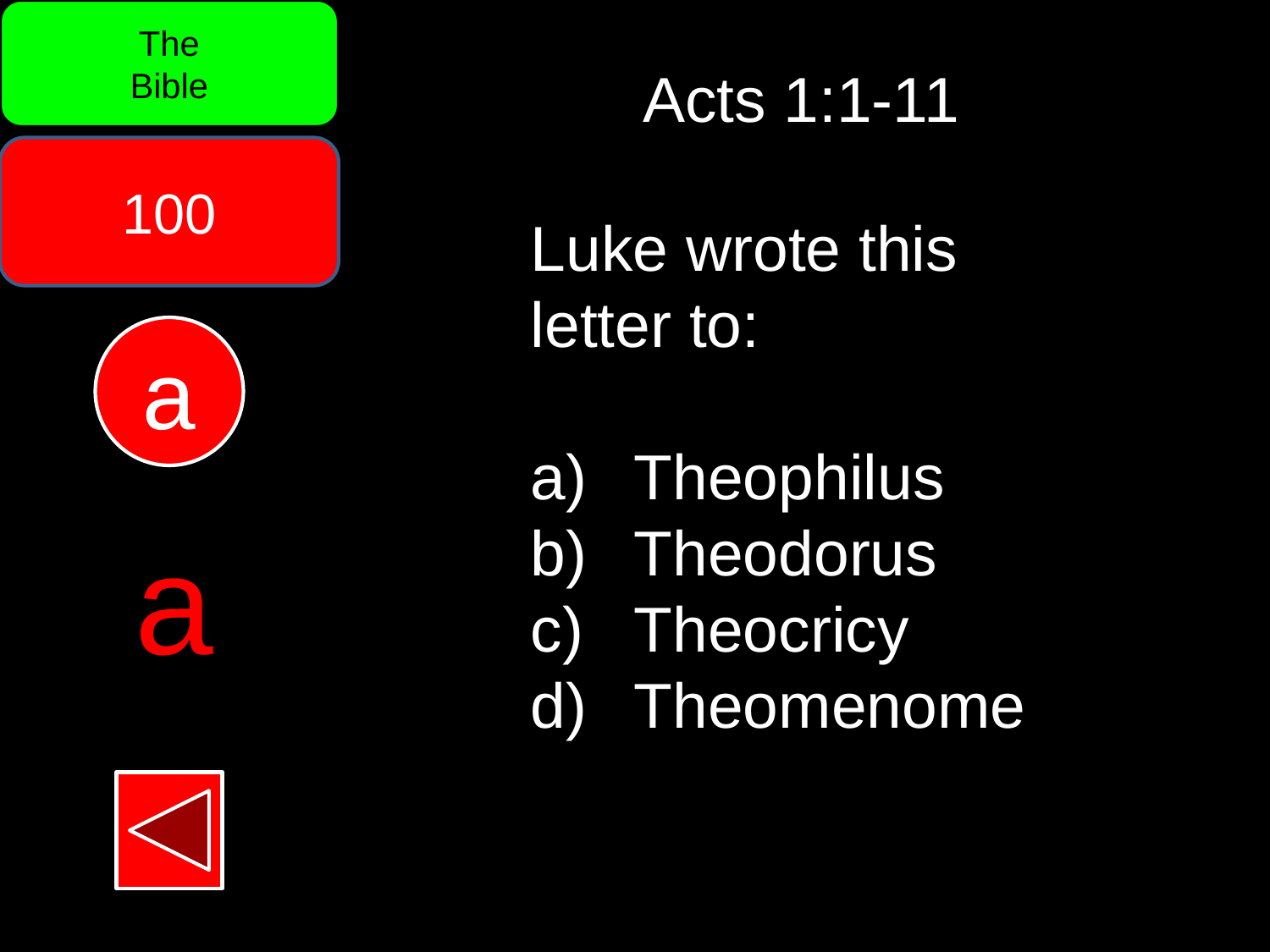

The
Bible
Acts 1:1-11
100
Luke wrote this
letter to:

Theophilus
Theodorus
Theocricy
Theomenome

a
a